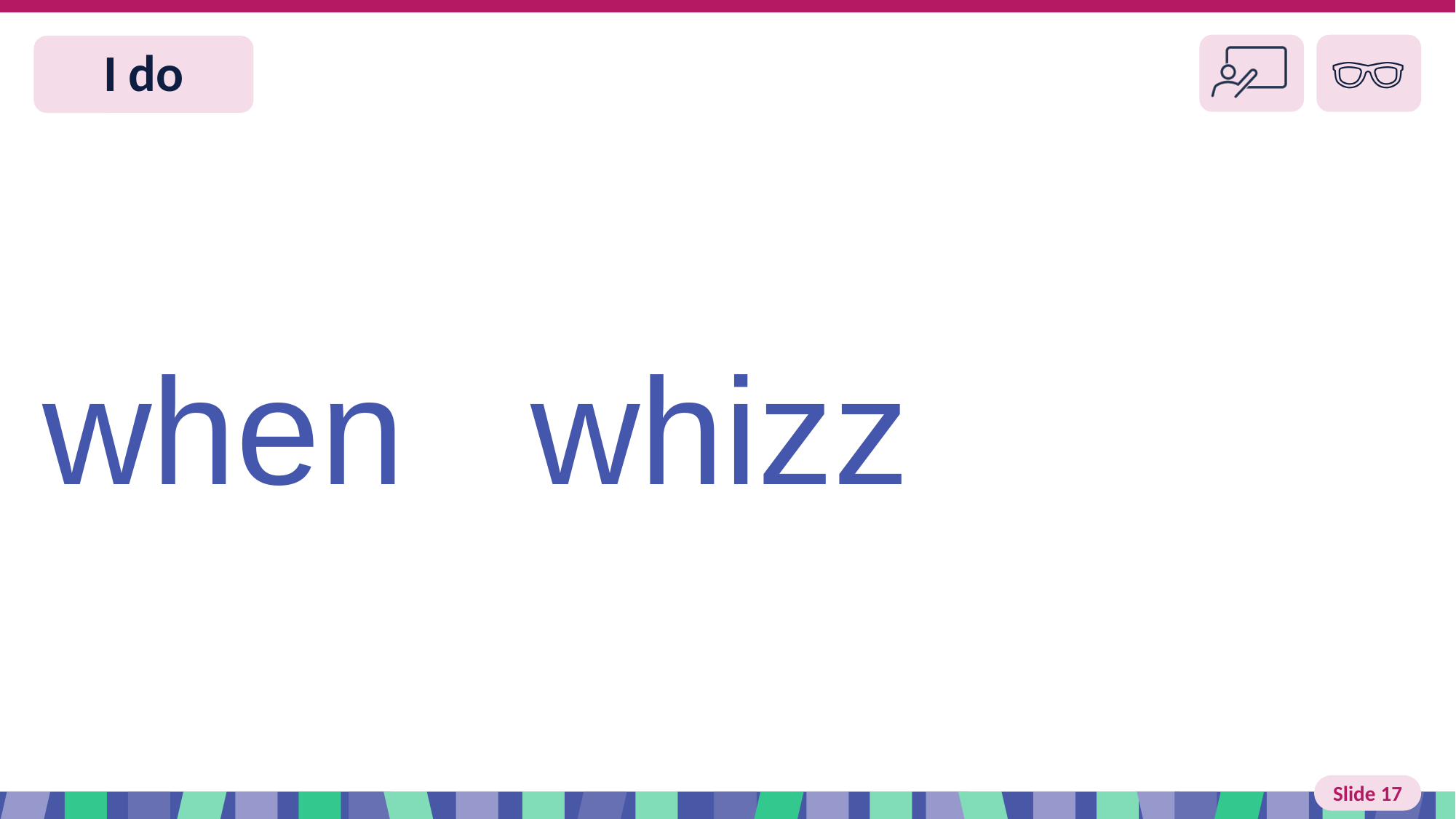

# Slide 17 I do
when   whizz